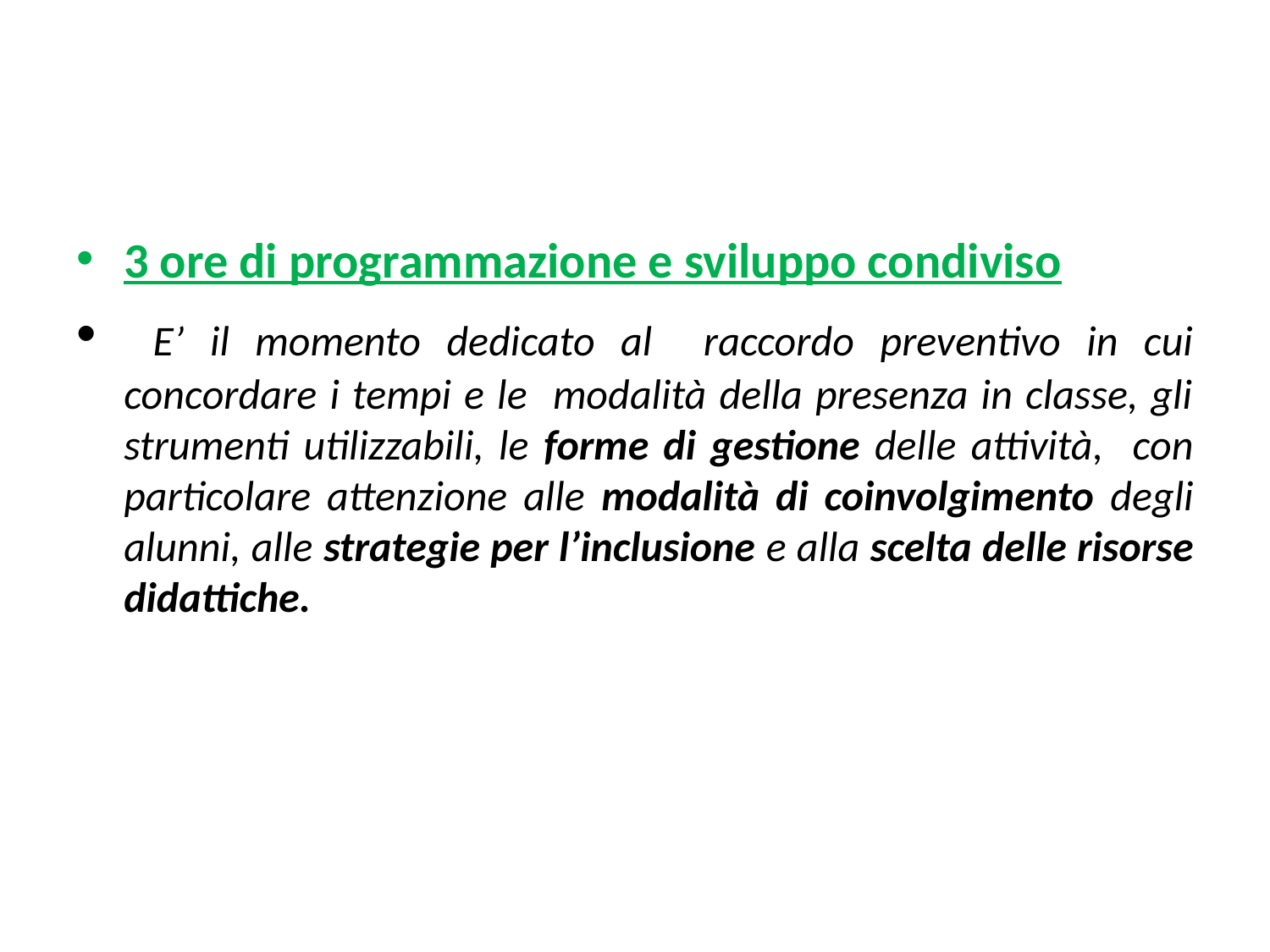

3 ore di programmazione e sviluppo condiviso
 E’ il momento dedicato al  raccordo preventivo in cui concordare i tempi e le  modalità della presenza in classe, gli strumenti utilizzabili, le forme di gestione delle attività,  con particolare attenzione alle modalità di coinvolgimento degli alunni, alle strategie per l’inclusione e alla scelta delle risorse didattiche.